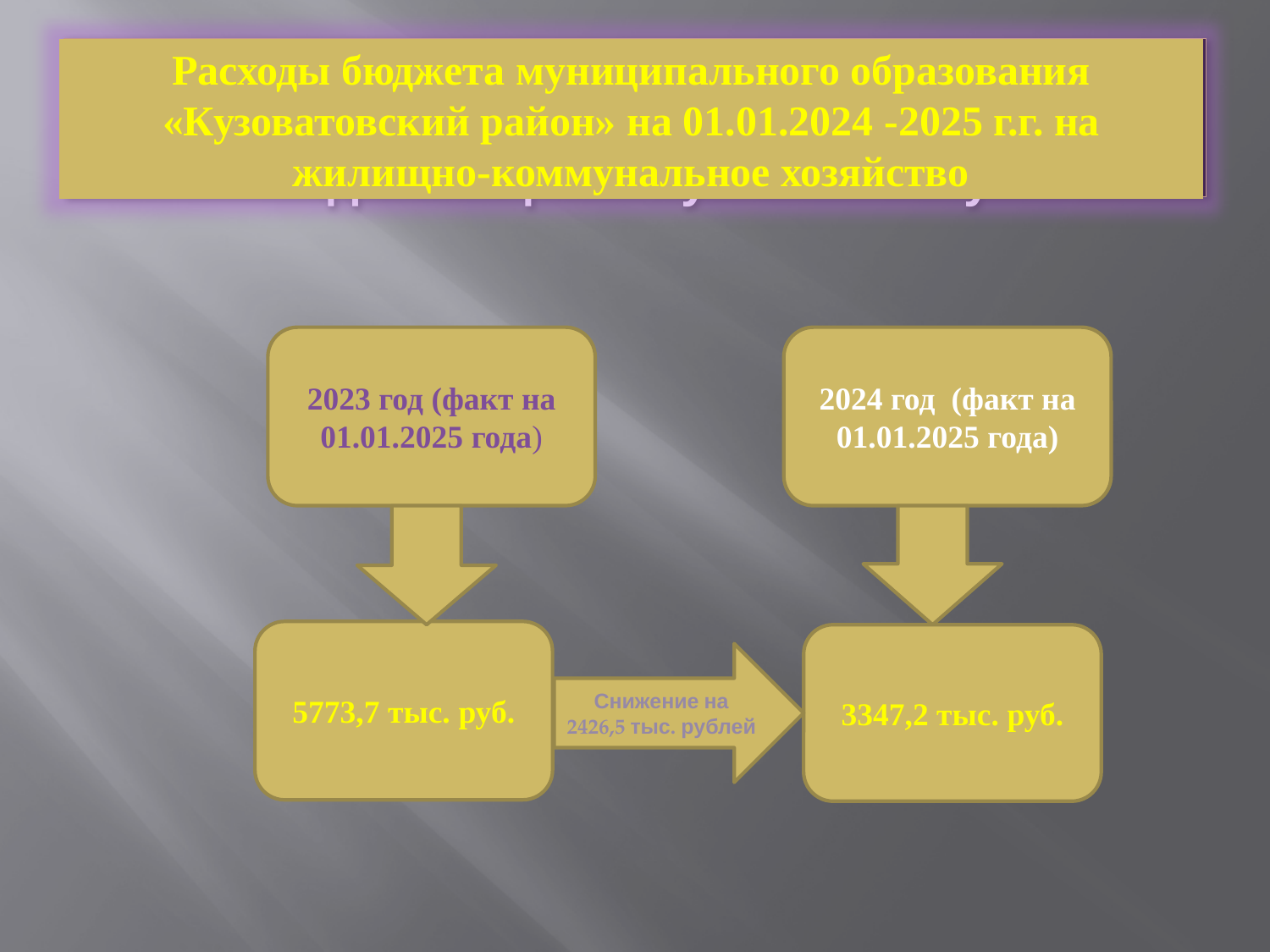

# Расходы бюджета муниципального образования «Кузоватовский район» на 2014 год на социальную политику
Расходы бюджета муниципального образования «Кузоватовский район» на 01.01.2024 -2025 г.г. на жилищно-коммунальное хозяйство
2023 год (факт на 01.01.2025 года)
2024 год  (факт на 01.01.2025 года)

5773,7 тыс. руб.
3347,2 тыс. руб.
Снижение на 2426,5 тыс. рублей